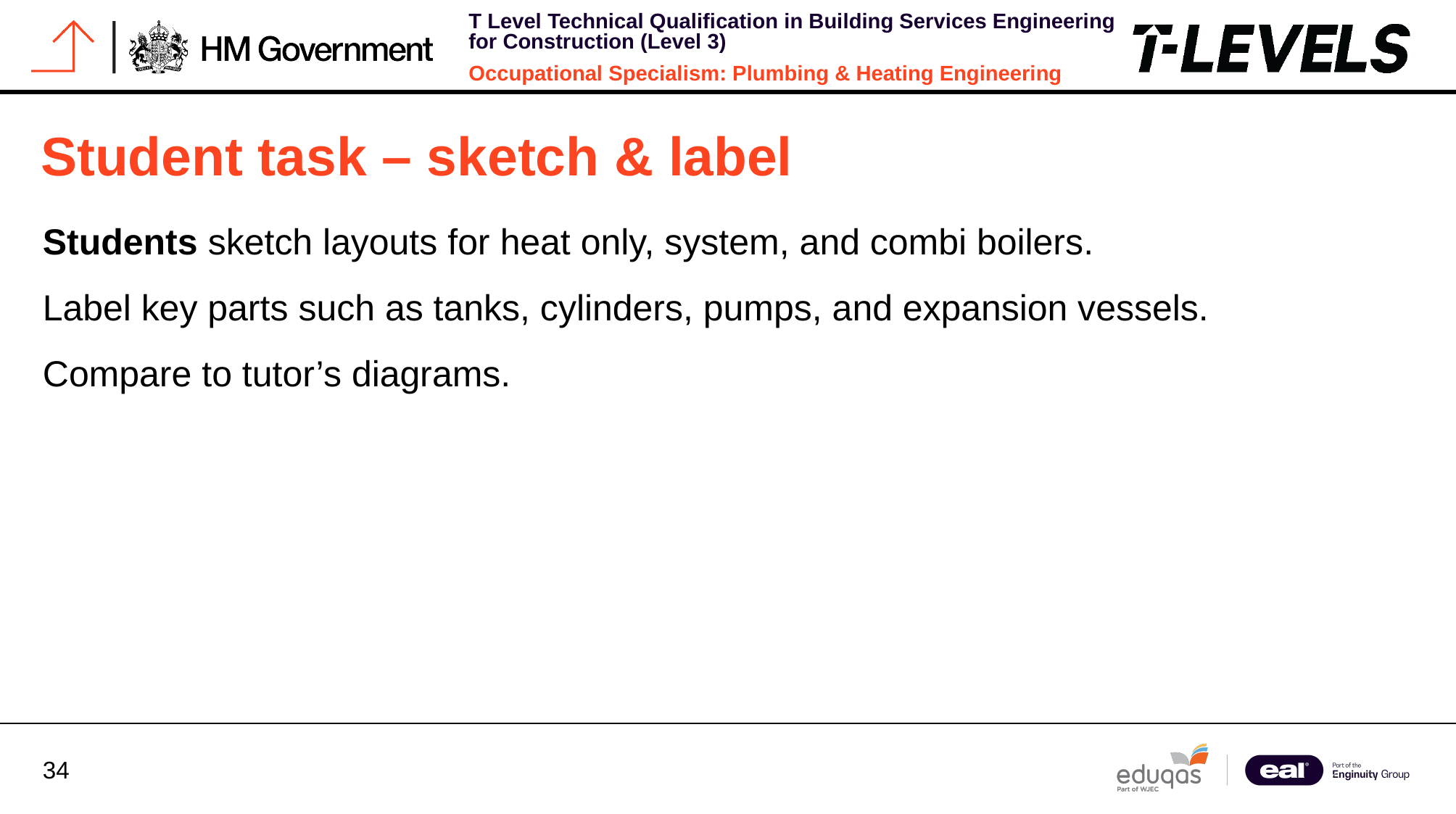

# Student task – sketch & label
Students sketch layouts for heat only, system, and combi boilers.
Label key parts such as tanks, cylinders, pumps, and expansion vessels.
Compare to tutor’s diagrams.